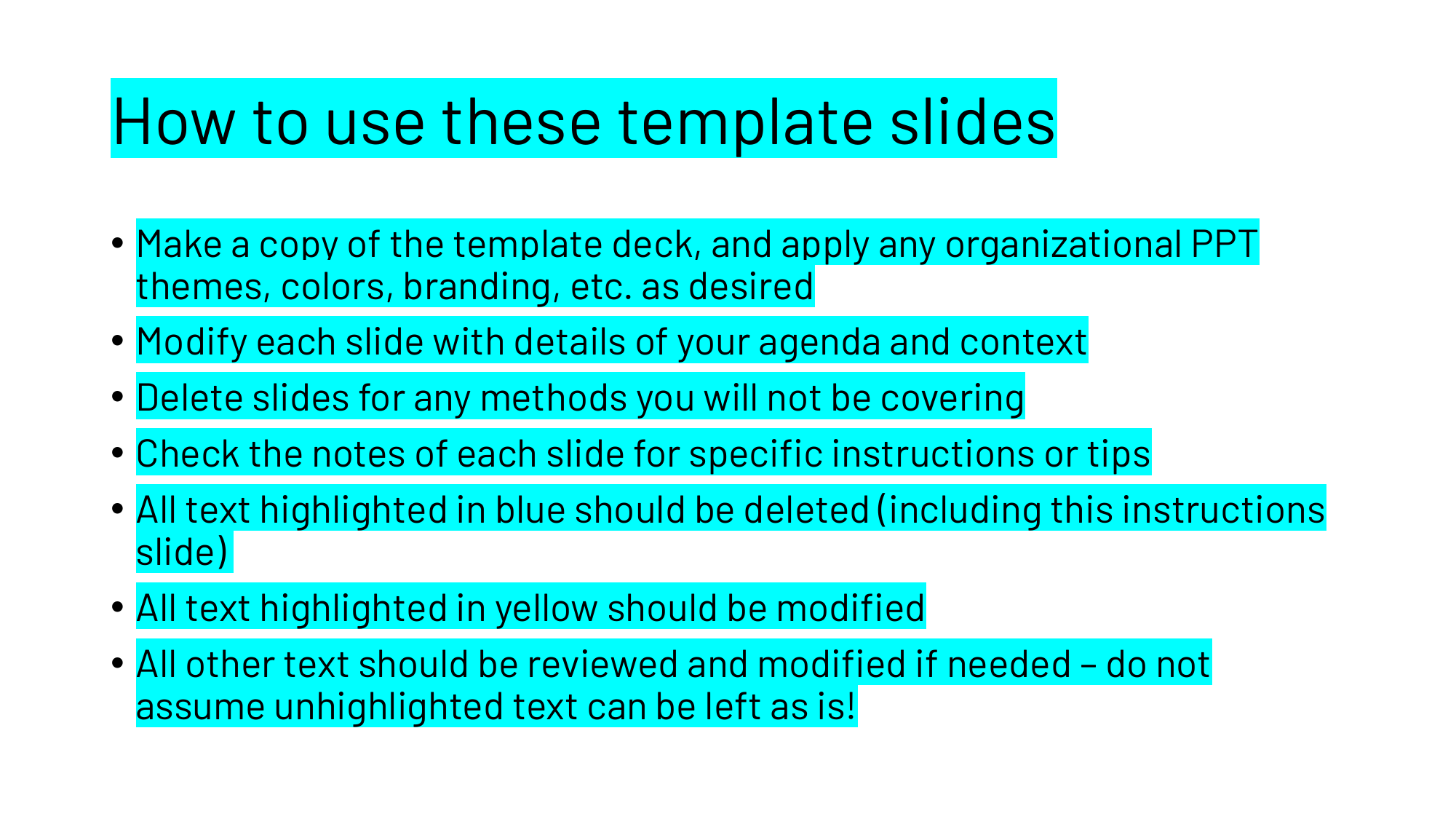

# How to use these template slides
Make a copy of the template deck, and apply any organizational PPT themes, colors, branding, etc. as desired
Modify each slide with details of your agenda and context
Delete slides for any methods you will not be covering
Check the notes of each slide for specific instructions or tips
All text highlighted in blue should be deleted (including this instructions slide)
All text highlighted in yellow should be modified
All other text should be reviewed and modified if needed – do not assume unhighlighted text can be left as is!